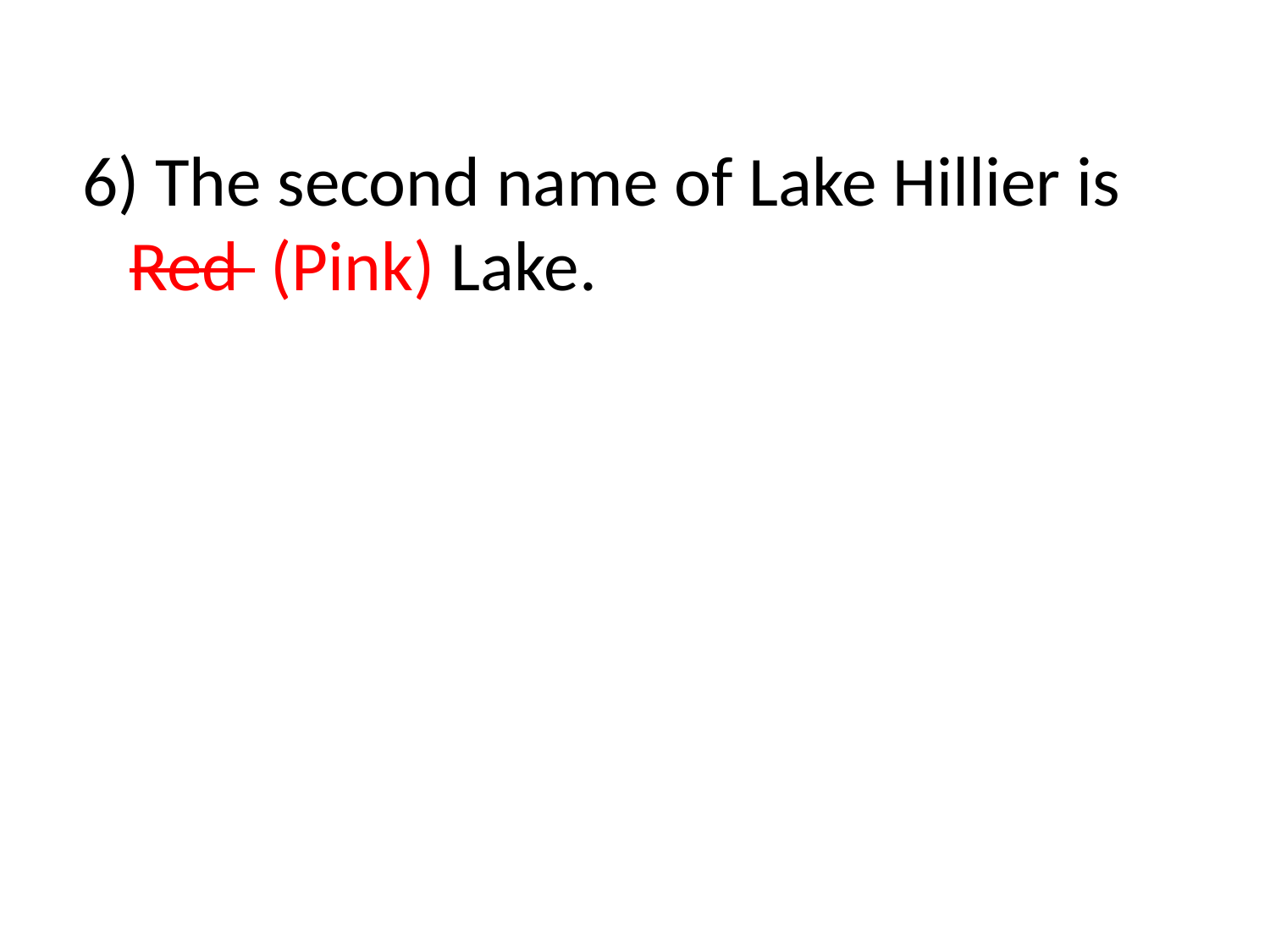

6) The second name of Lake Hillier is Red  (Pink) Lake.